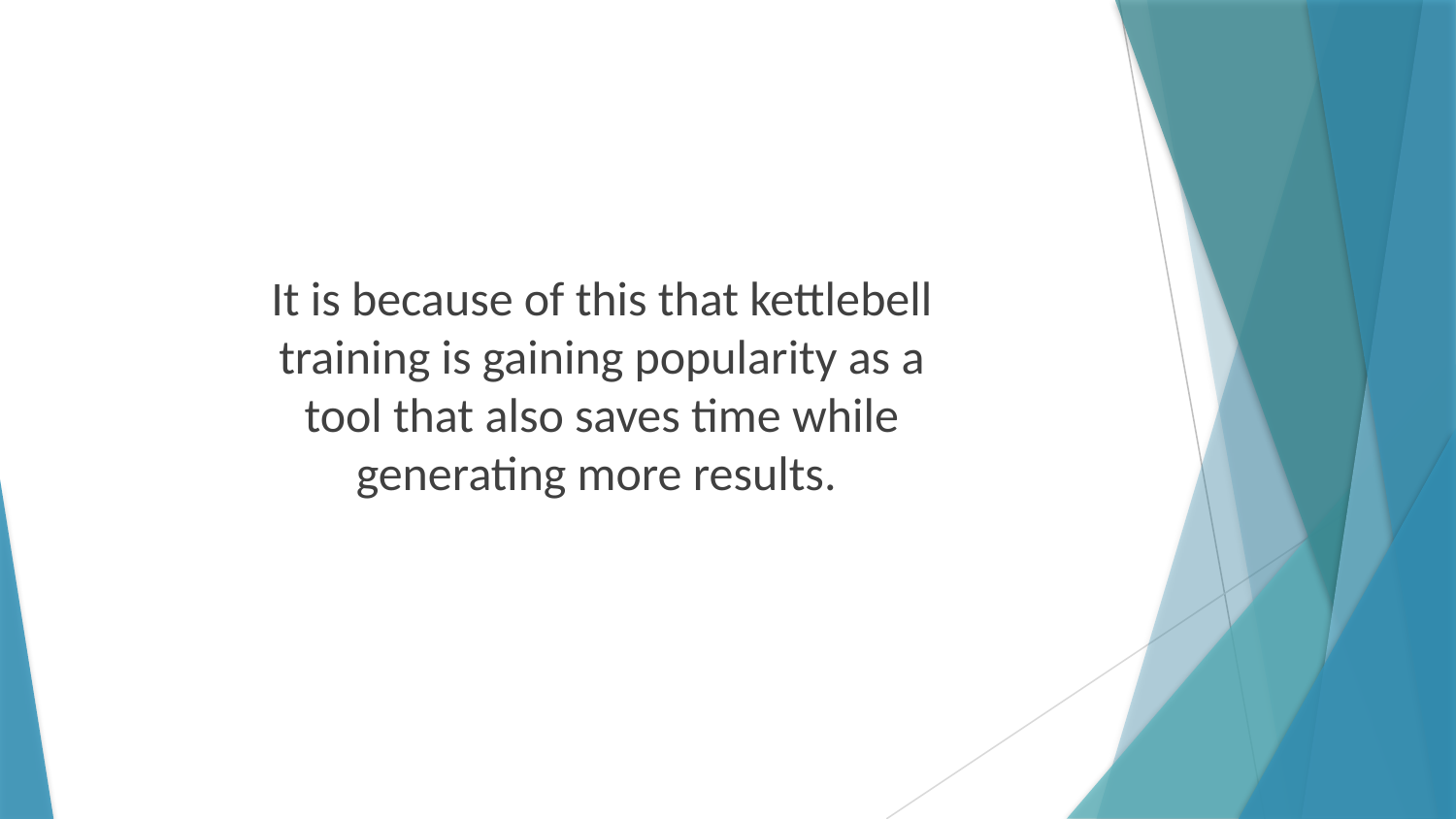

It is because of this that kettlebell training is gaining popularity as a tool that also saves time while generating more results.